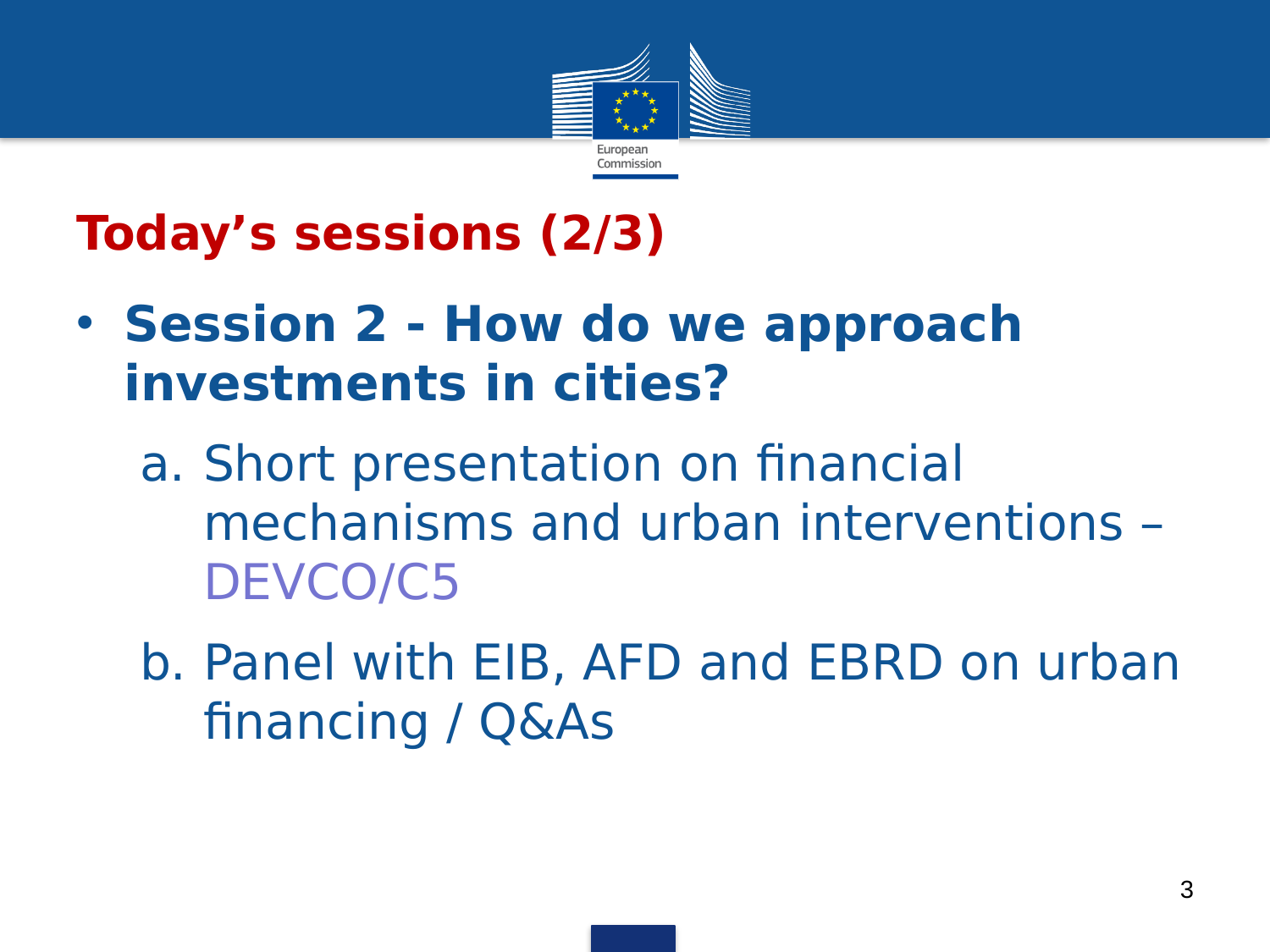

# Today’s sessions (2/3)
Session 2 - How do we approach investments in cities?
Short presentation on financial mechanisms and urban interventions – DEVCO/C5
Panel with EIB, AFD and EBRD on urban financing / Q&As

3